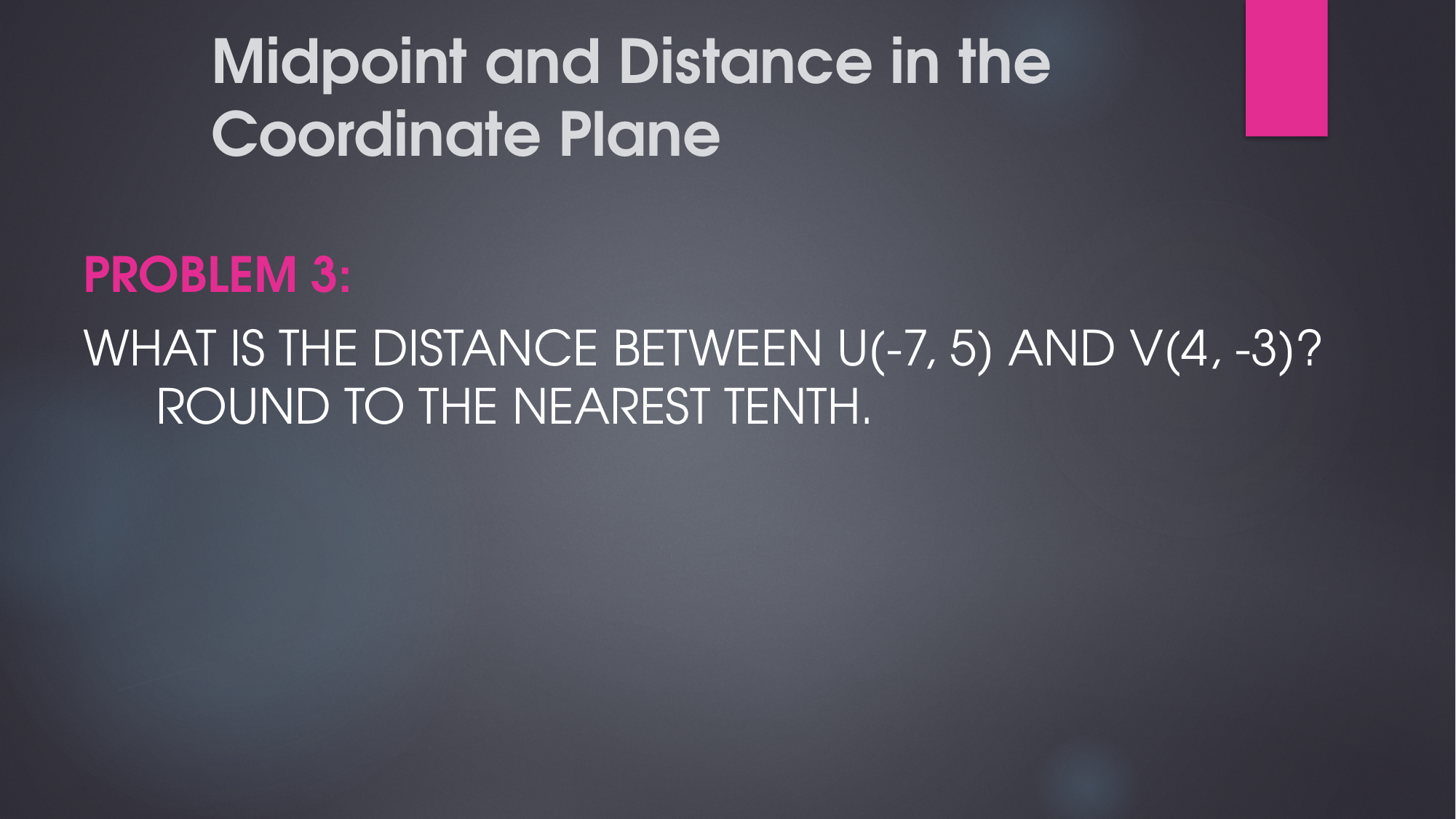

# Midpoint and Distance in the Coordinate Plane
Problem 3:
What is the distance between U(-7, 5) and V(4, -3)?  Round to the nearest tenth.